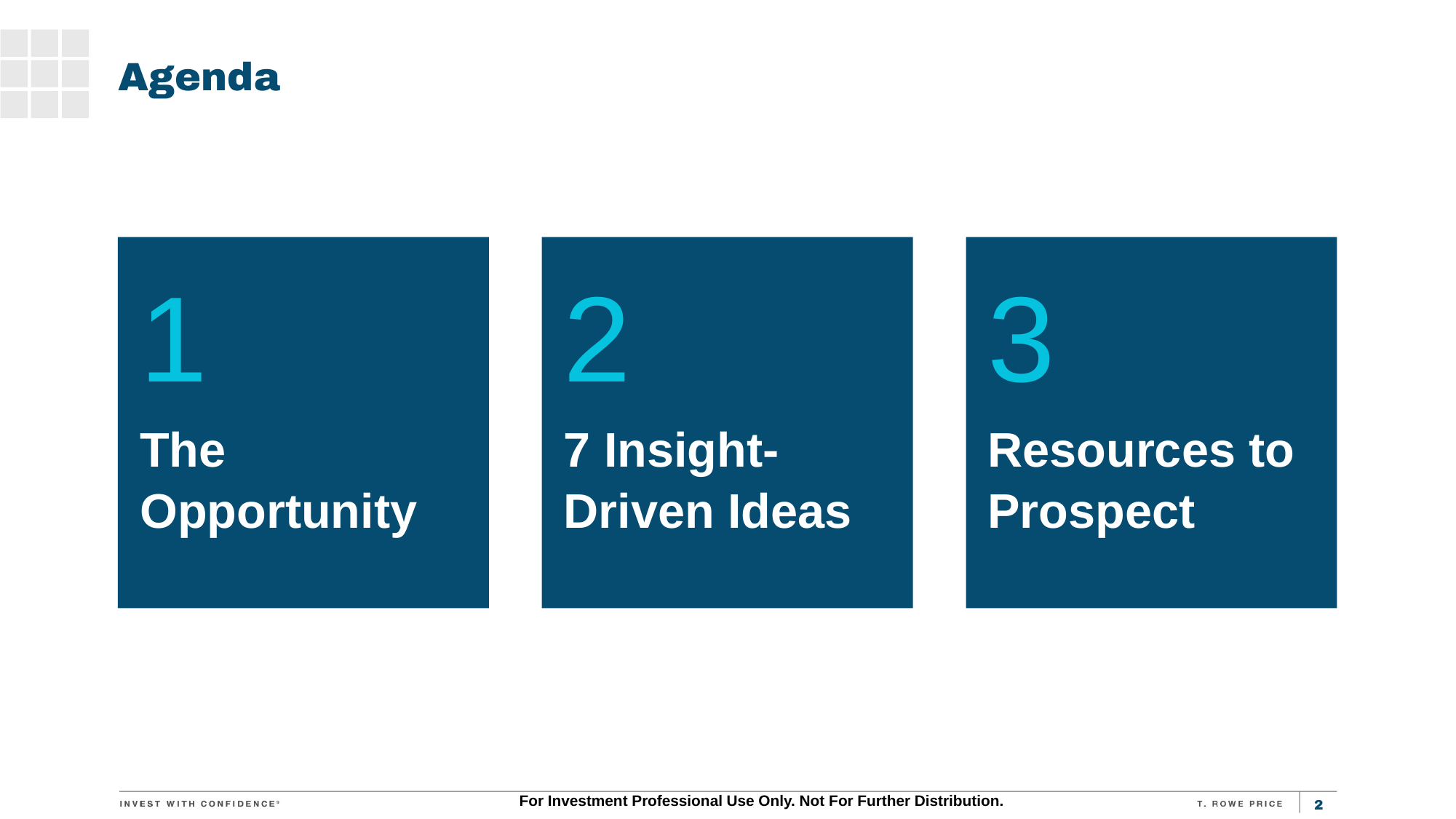

# Agenda
1
The Opportunity
2
7 Insight-Driven Ideas
3
Resources to Prospect